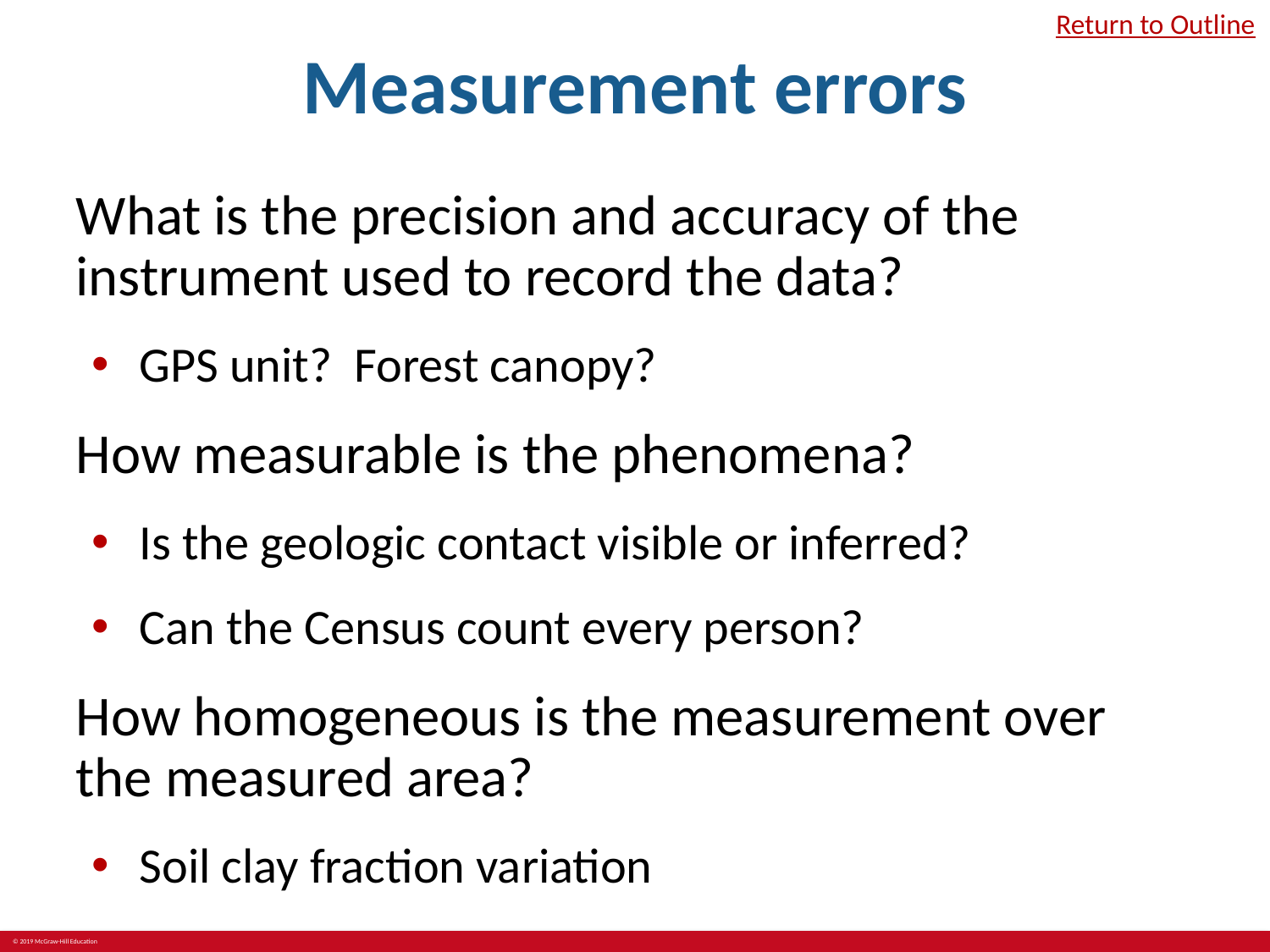

# Measurement errors
Return to Outline
What is the precision and accuracy of the instrument used to record the data?
GPS unit?  Forest canopy?
How measurable is the phenomena?
Is the geologic contact visible or inferred?
Can the Census count every person?
How homogeneous is the measurement over the measured area?
Soil clay fraction variation